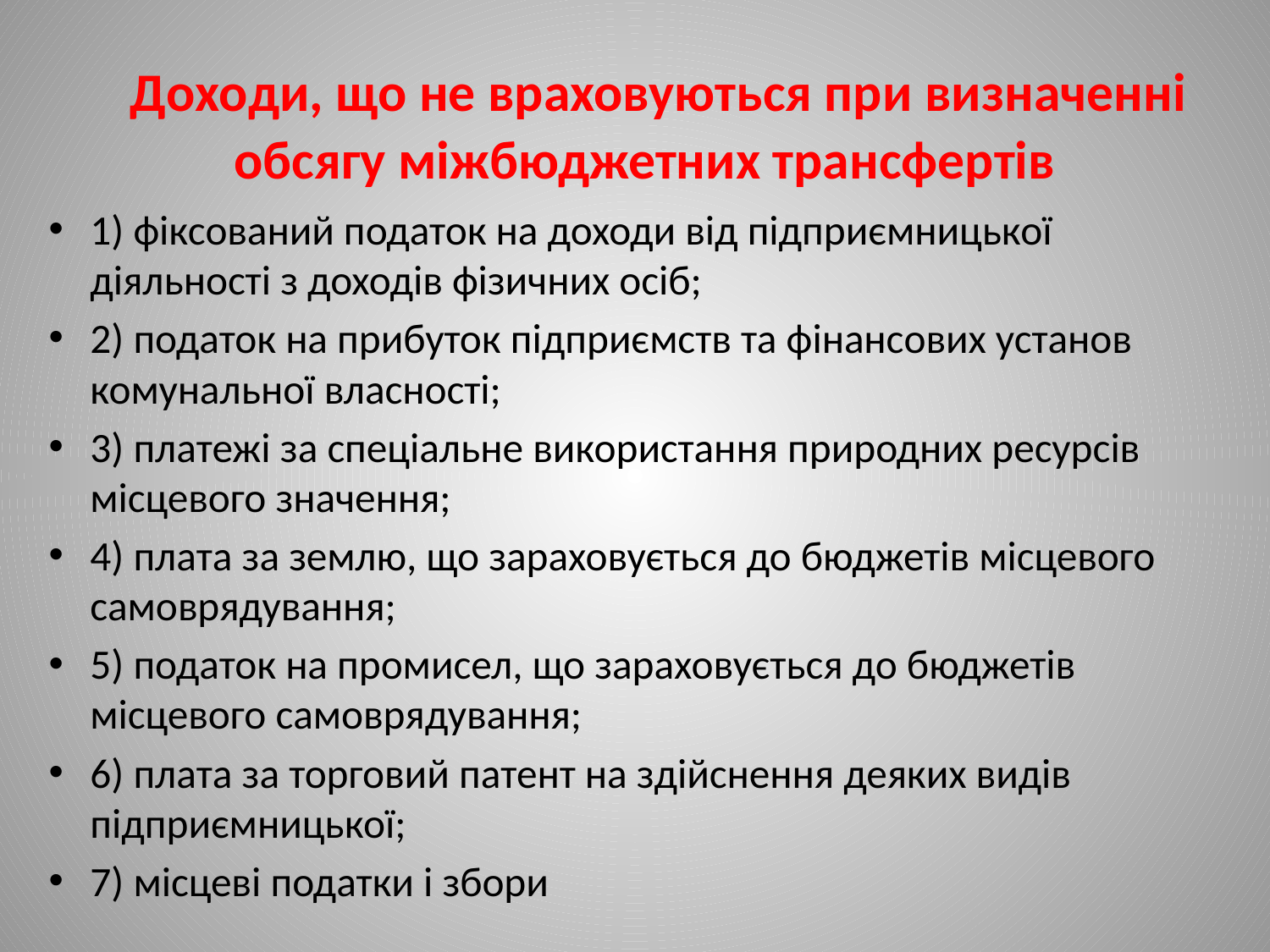

# Доходи, що не враховуються при визначенні обсягу міжбюджетних трансфертів
1) фіксований податок на доходи від підприємницької діяльності з доходів фізичних осіб;
2) податок на прибуток підприємств та фінансових установ комунальної власності;
3) платежі за спеціальне використання природних ресурсів місцевого значення;
4) плата за землю, що зараховується до бюджетів місцевого самоврядування;
5) податок на промисел, що зараховується до бюджетів місцевого самоврядування;
6) плата за торговий патент на здійснення деяких видів підприємницької;
7) місцеві податки і збори